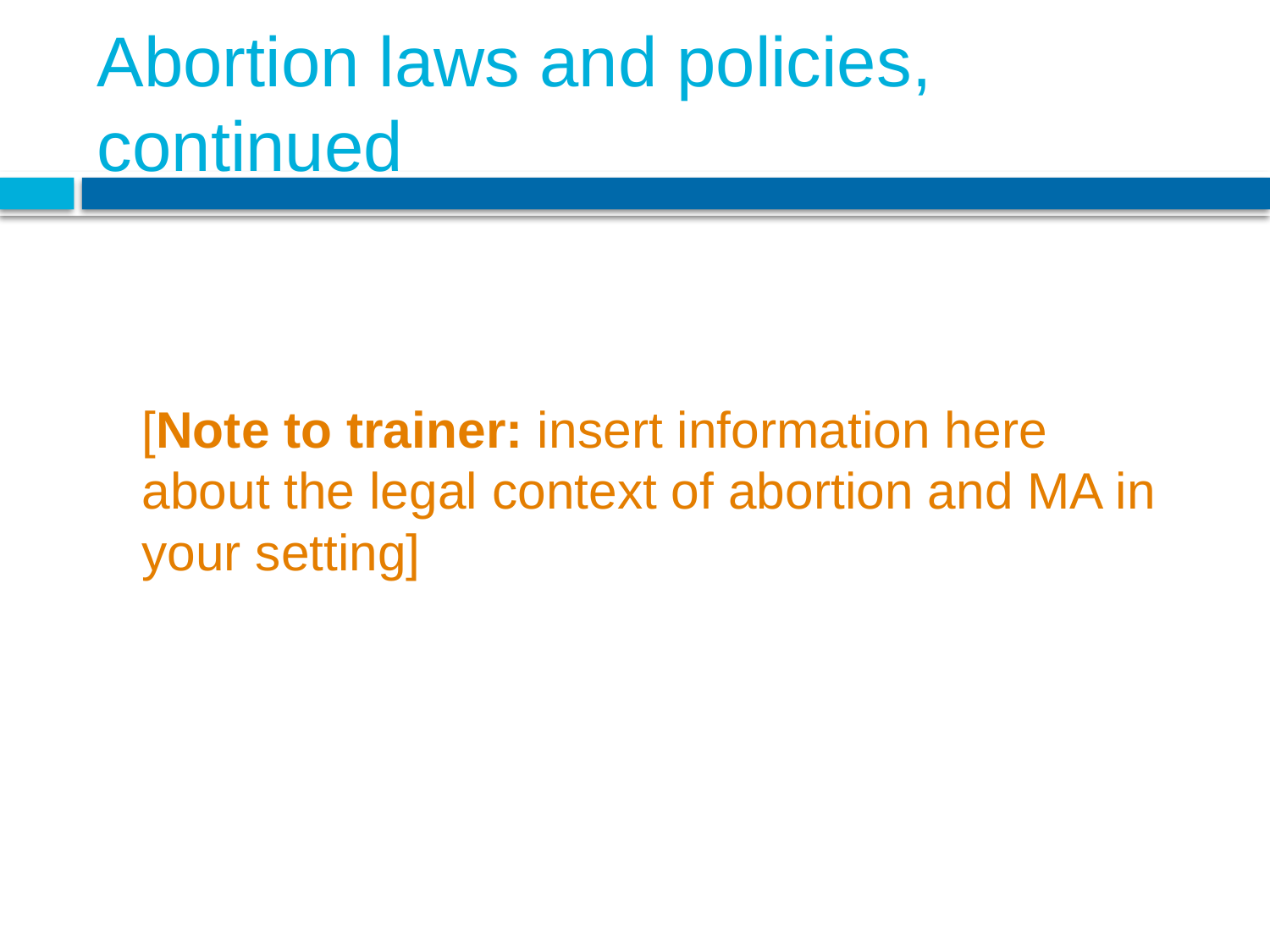

# Abortion laws and policies, continued

	[Note to trainer: insert information here about the legal context of abortion and MA in your setting]